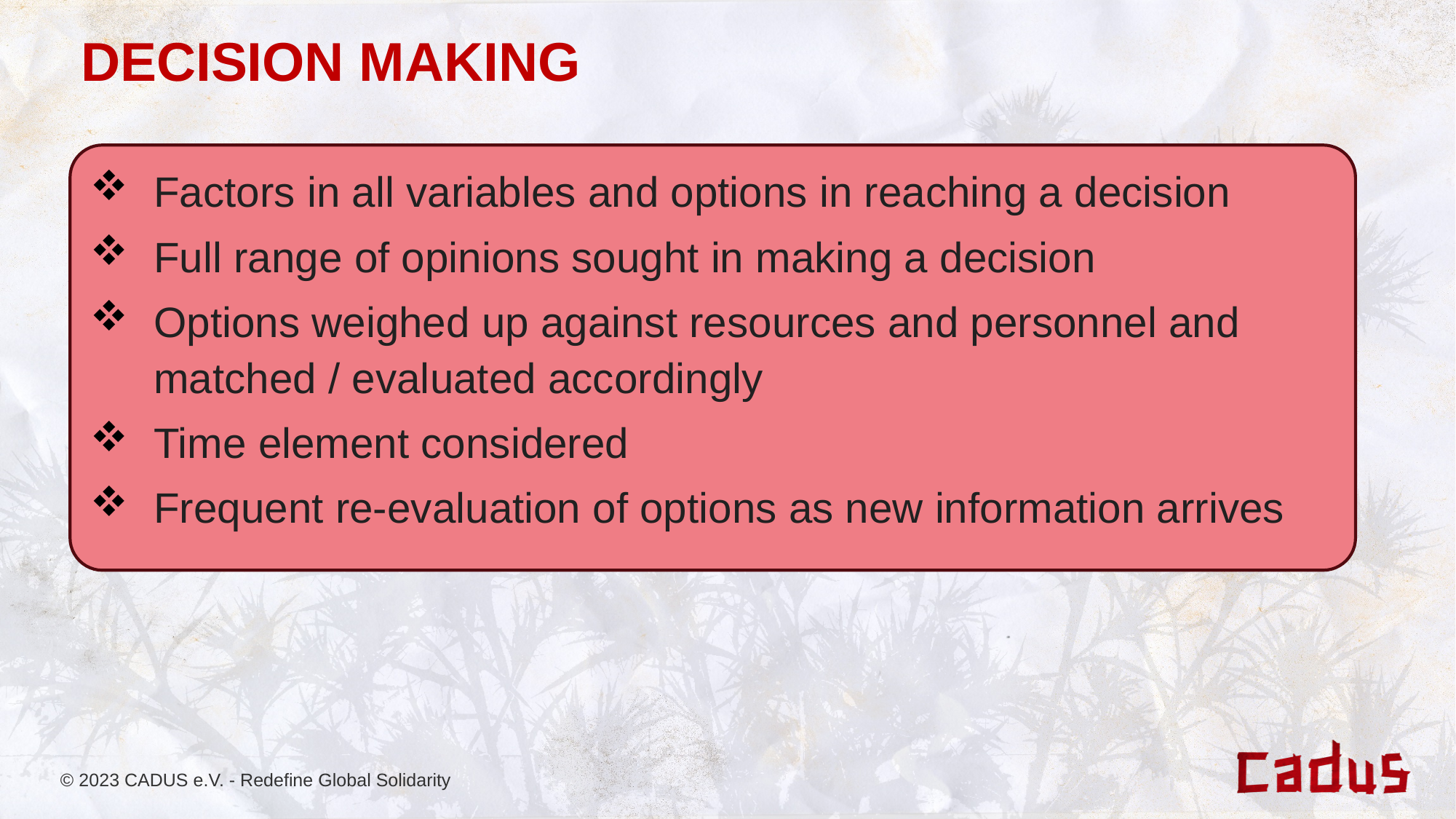

DECISION MAKING
Factors in all variables and options in reaching a decision
Full range of opinions sought in making a decision
Options weighed up against resources and personnel and matched / evaluated accordingly
Time element considered
Frequent re-evaluation of options as new information arrives